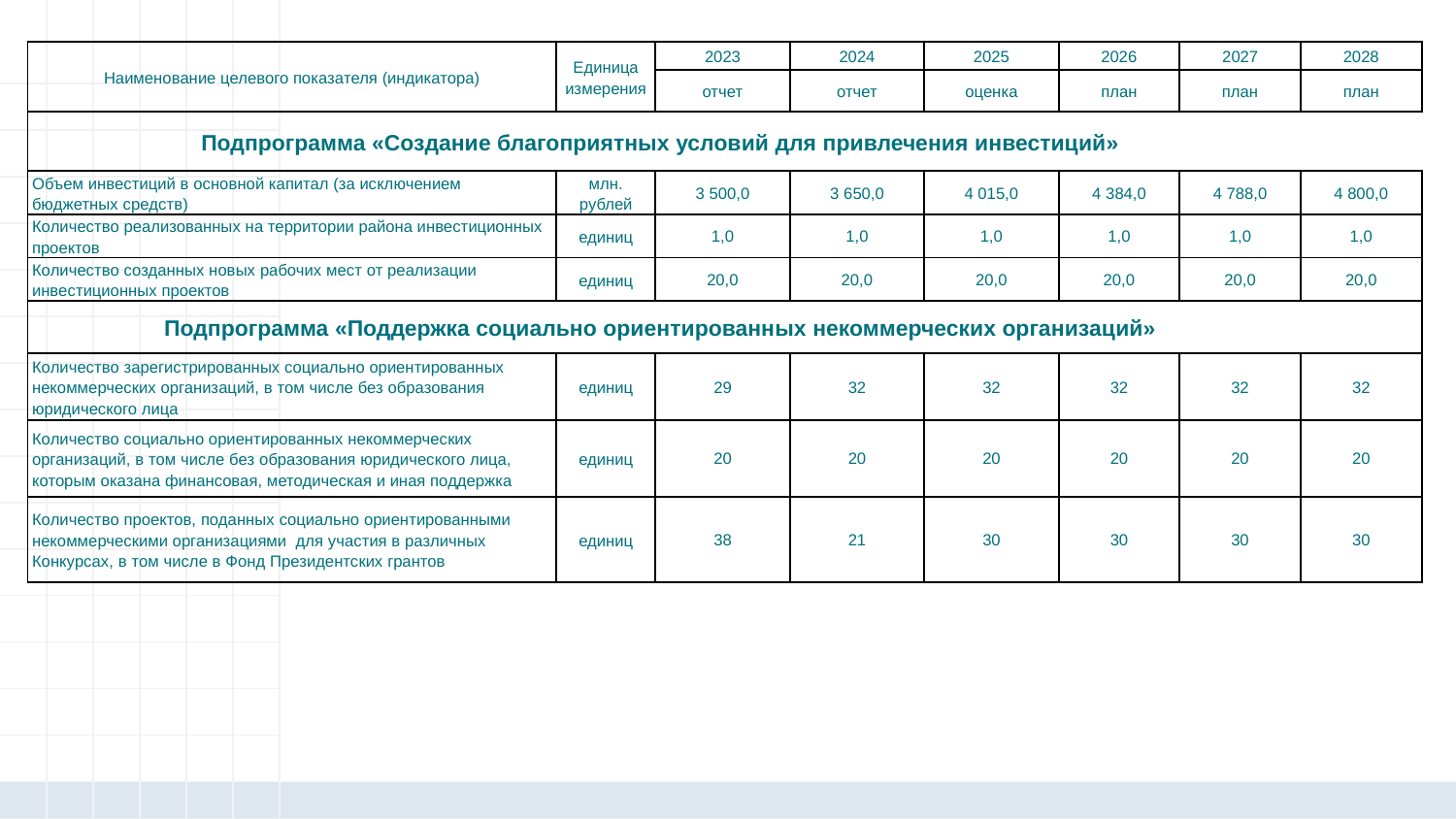

| Наименование целевого показателя (индикатора) | Единица измерения | 2023 | 2024 | 2025 | 2026 | 2027 | 2028 |
| --- | --- | --- | --- | --- | --- | --- | --- |
|  |  | отчет | отчет | оценка | план | план | план |
| Подпрограмма «Создание благоприятных условий для привлечения инвестиций» |  |  |  |  |  |  |  |
| Объем инвестиций в основной капитал (за исключением бюджетных средств) | млн. рублей | 3 500,0 | 3 650,0 | 4 015,0 | 4 384,0 | 4 788,0 | 4 800,0 |
| Количество реализованных на территории района инвестиционных проектов | единиц | 1,0 | 1,0 | 1,0 | 1,0 | 1,0 | 1,0 |
| Количество созданных новых рабочих мест от реализации инвестиционных проектов | единиц | 20,0 | 20,0 | 20,0 | 20,0 | 20,0 | 20,0 |
| Подпрограмма «Поддержка социально ориентированных некоммерческих организаций» |  |  |  |  |  |  |  |
| Количество зарегистрированных социально ориентированных некоммерческих организаций, в том числе без образования юридического лица | единиц | 29 | 32 | 32 | 32 | 32 | 32 |
| Количество социально ориентированных некоммерческих организаций, в том числе без образования юридического лица, которым оказана финансовая, методическая и иная поддержка | единиц | 20 | 20 | 20 | 20 | 20 | 20 |
| Количество проектов, поданных социально ориентированными некоммерческими организациями для участия в различных Конкурсах, в том числе в Фонд Президентских грантов | единиц | 38 | 21 | 30 | 30 | 30 | 30 |